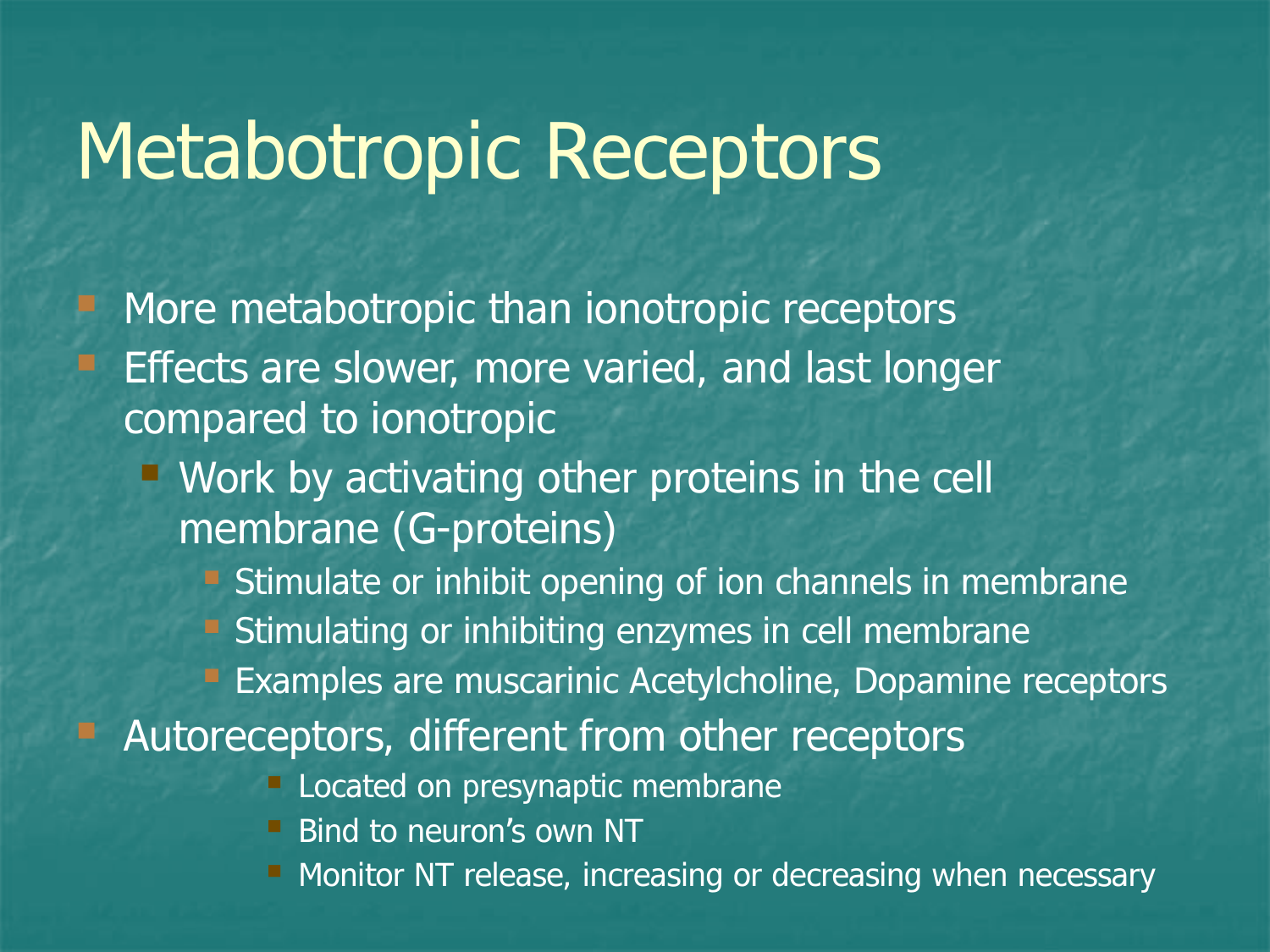

# Metabotropic Receptors
More metabotropic than ionotropic receptors
Effects are slower, more varied, and last longer compared to ionotropic
Work by activating other proteins in the cell membrane (G-proteins)
Stimulate or inhibit opening of ion channels in membrane
Stimulating or inhibiting enzymes in cell membrane
Examples are muscarinic Acetylcholine, Dopamine receptors
Autoreceptors, different from other receptors
Located on presynaptic membrane
Bind to neuron’s own NT
Monitor NT release, increasing or decreasing when necessary